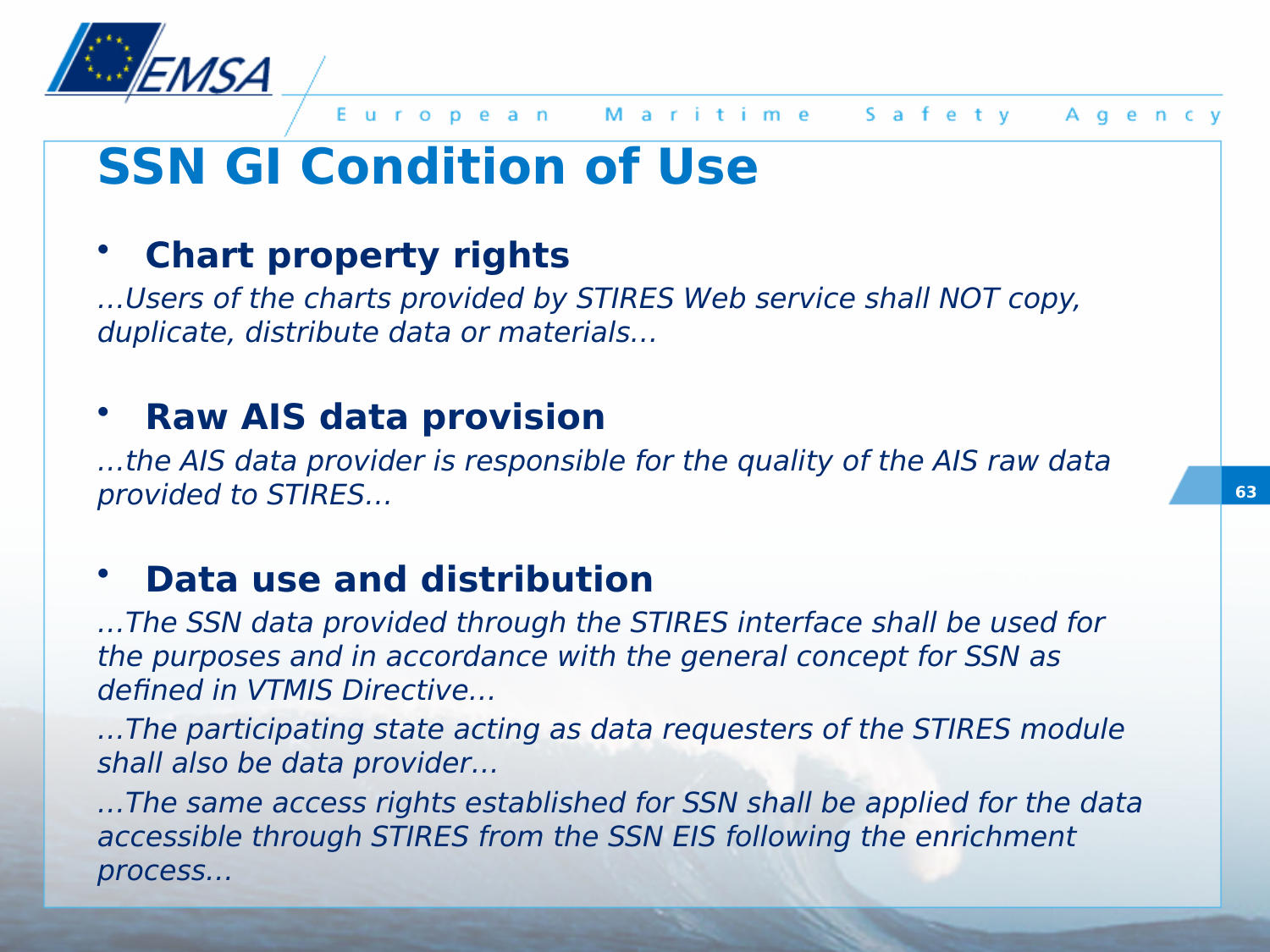

# SSN GI Condition of Use
Chart property rights
…Users of the charts provided by STIRES Web service shall NOT copy, duplicate, distribute data or materials…

Raw AIS data provision
…the AIS data provider is responsible for the quality of the AIS raw data provided to STIRES…

Data use and distribution
…The SSN data provided through the STIRES interface shall be used for the purposes and in accordance with the general concept for SSN as defined in VTMIS Directive…
…The participating state acting as data requesters of the STIRES module shall also be data provider…
…The same access rights established for SSN shall be applied for the data accessible through STIRES from the SSN EIS following the enrichment process…

63